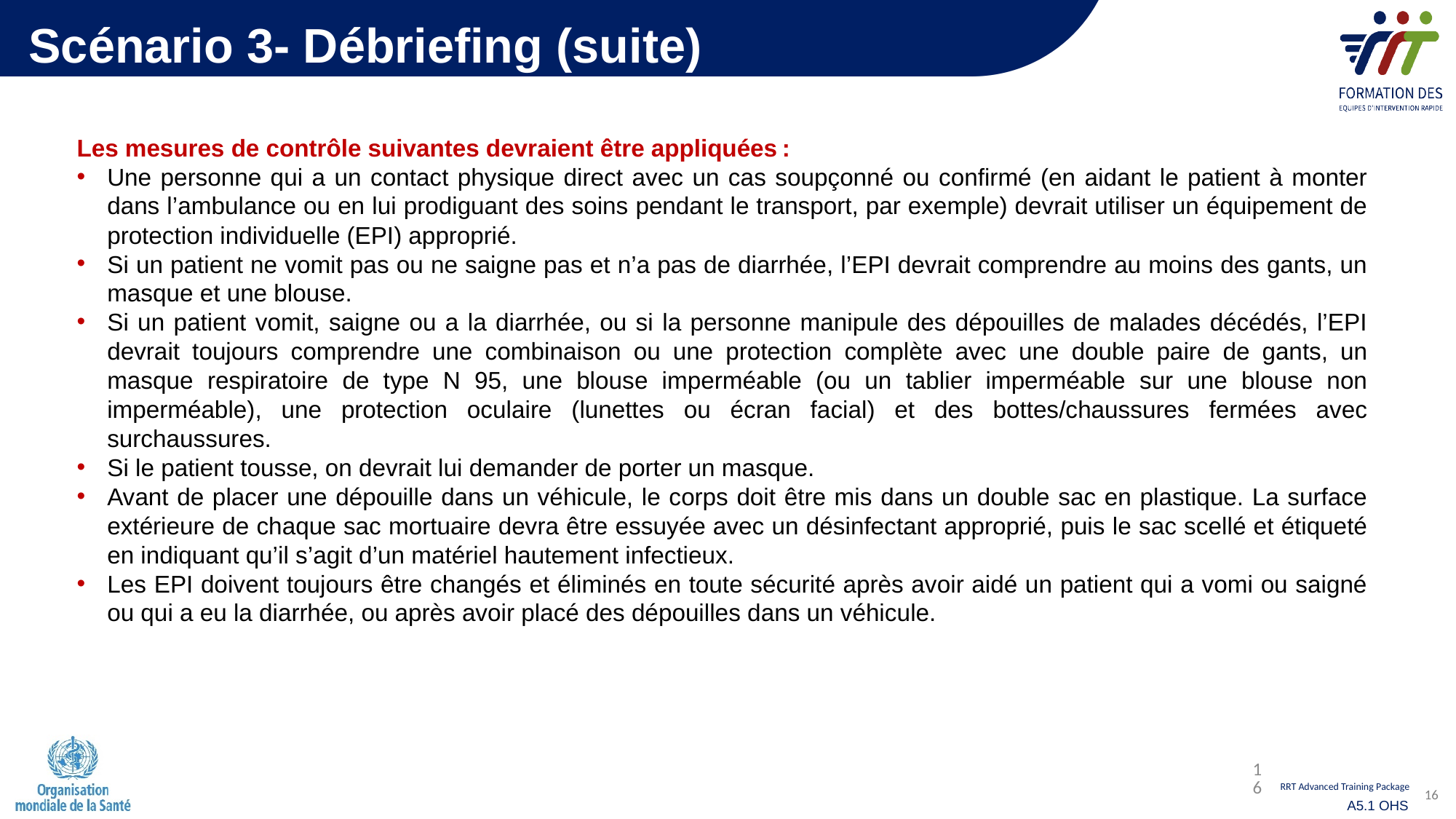

Scénario 3- Débriefing (suite)
Les mesures de contrôle suivantes devraient être appliquées :
Une personne qui a un contact physique direct avec un cas soupçonné ou confirmé (en aidant le patient à monter dans l’ambulance ou en lui prodiguant des soins pendant le transport, par exemple) devrait utiliser un équipement de protection individuelle (EPI) approprié.
Si un patient ne vomit pas ou ne saigne pas et n’a pas de diarrhée, l’EPI devrait comprendre au moins des gants, un masque et une blouse.
Si un patient vomit, saigne ou a la diarrhée, ou si la personne manipule des dépouilles de malades décédés, l’EPI devrait toujours comprendre une combinaison ou une protection complète avec une double paire de gants, un masque respiratoire de type N 95, une blouse imperméable (ou un tablier imperméable sur une blouse non imperméable), une protection oculaire (lunettes ou écran facial) et des bottes/chaussures fermées avec surchaussures.
Si le patient tousse, on devrait lui demander de porter un masque.
Avant de placer une dépouille dans un véhicule, le corps doit être mis dans un double sac en plastique. La surface extérieure de chaque sac mortuaire devra être essuyée avec un désinfectant approprié, puis le sac scellé et étiqueté en indiquant qu’il s’agit d’un matériel hautement infectieux.
Les EPI doivent toujours être changés et éliminés en toute sécurité après avoir aidé un patient qui a vomi ou saigné ou qui a eu la diarrhée, ou après avoir placé des dépouilles dans un véhicule.

16